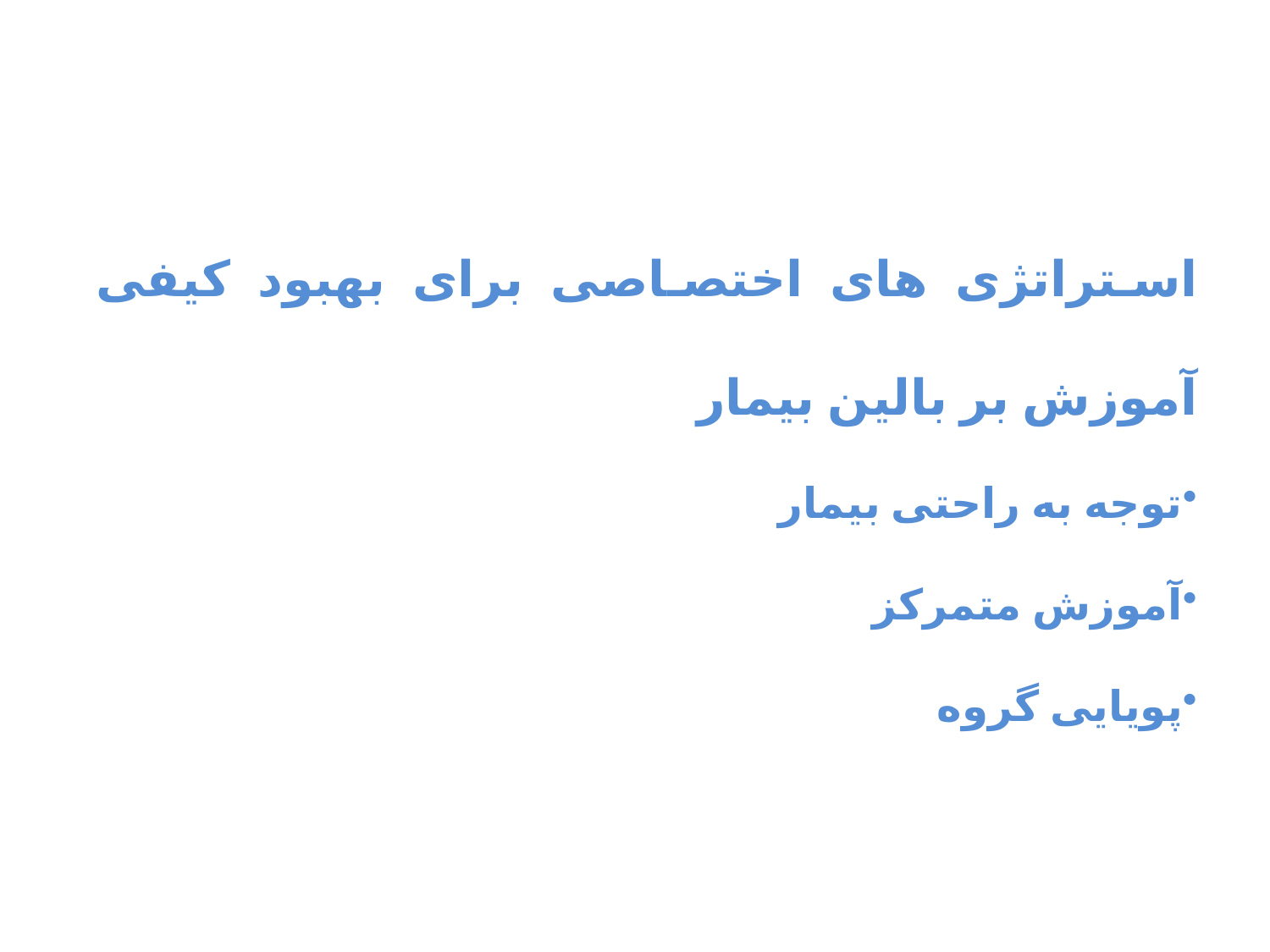

استراتژی های اختصاصی برای بهبود کیفی آموزش بر بالین بیمار
توجه به راحتی بیمار
آموزش متمرکز
پویایی گروه